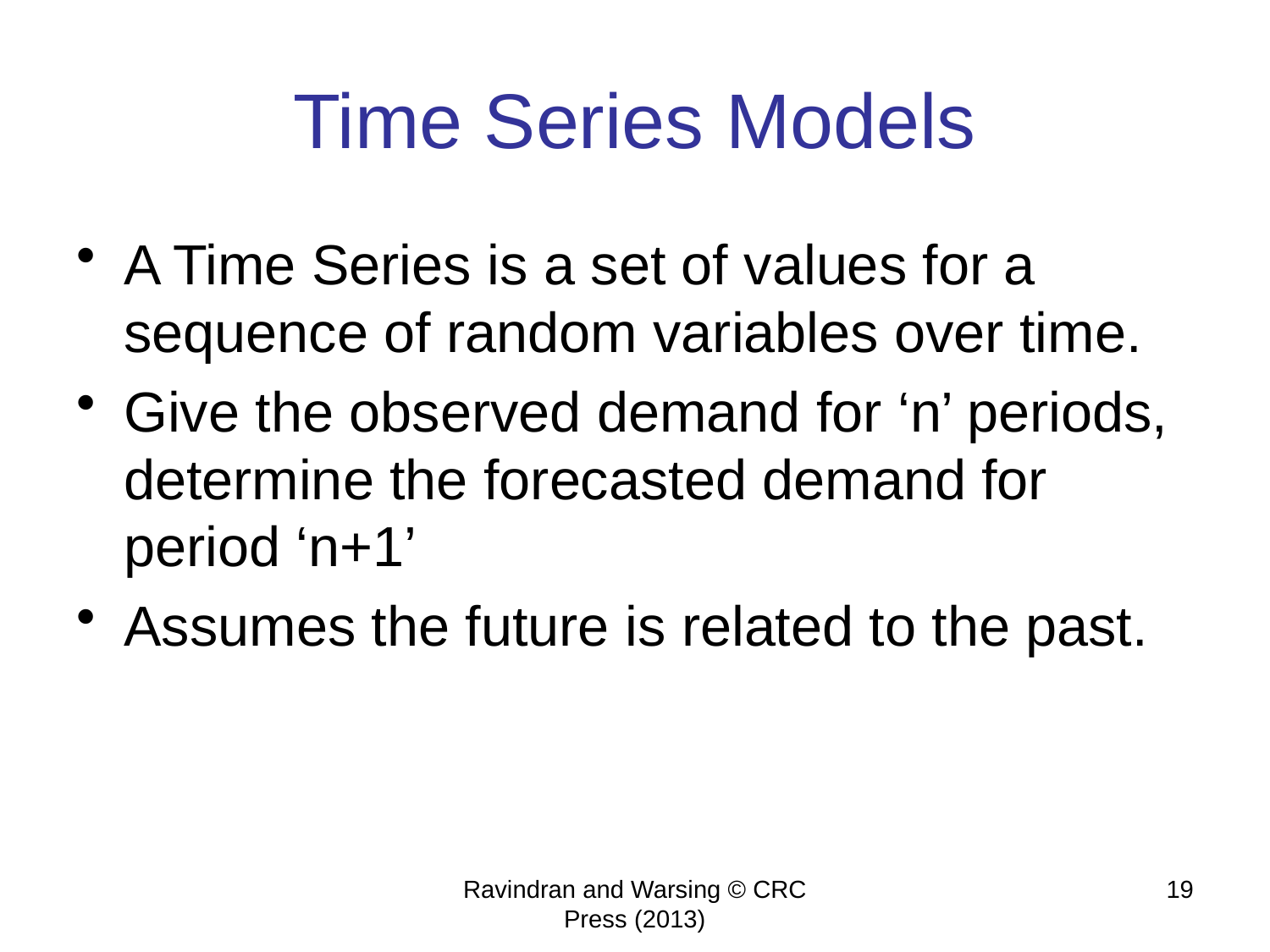

# Time Series Models
A Time Series is a set of values for a sequence of random variables over time.
Give the observed demand for ‘n’ periods, determine the forecasted demand for period ‘n+1’
Assumes the future is related to the past.
Ravindran and Warsing © CRC Press (2013)
19